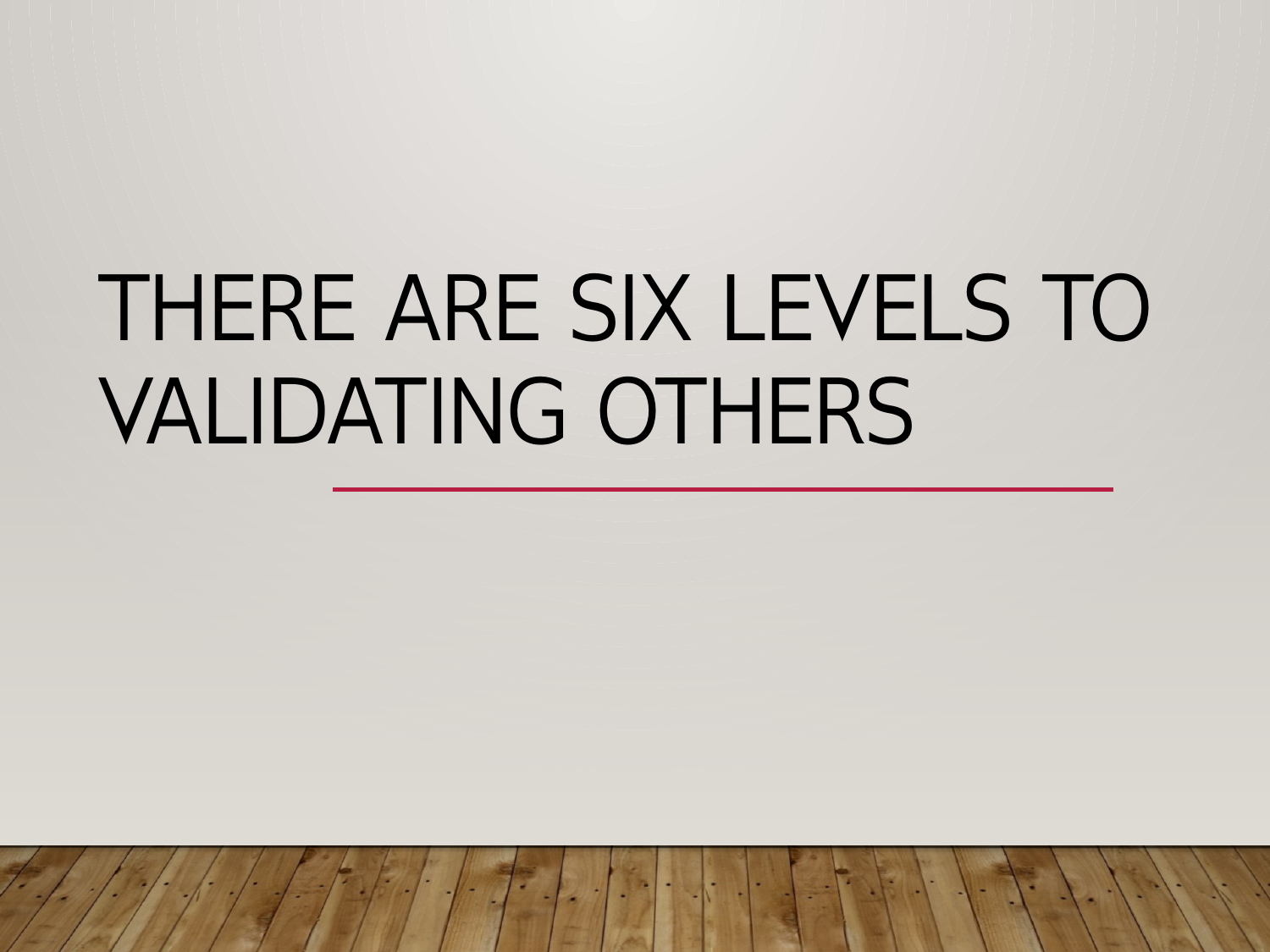

# There are six levels to validating others